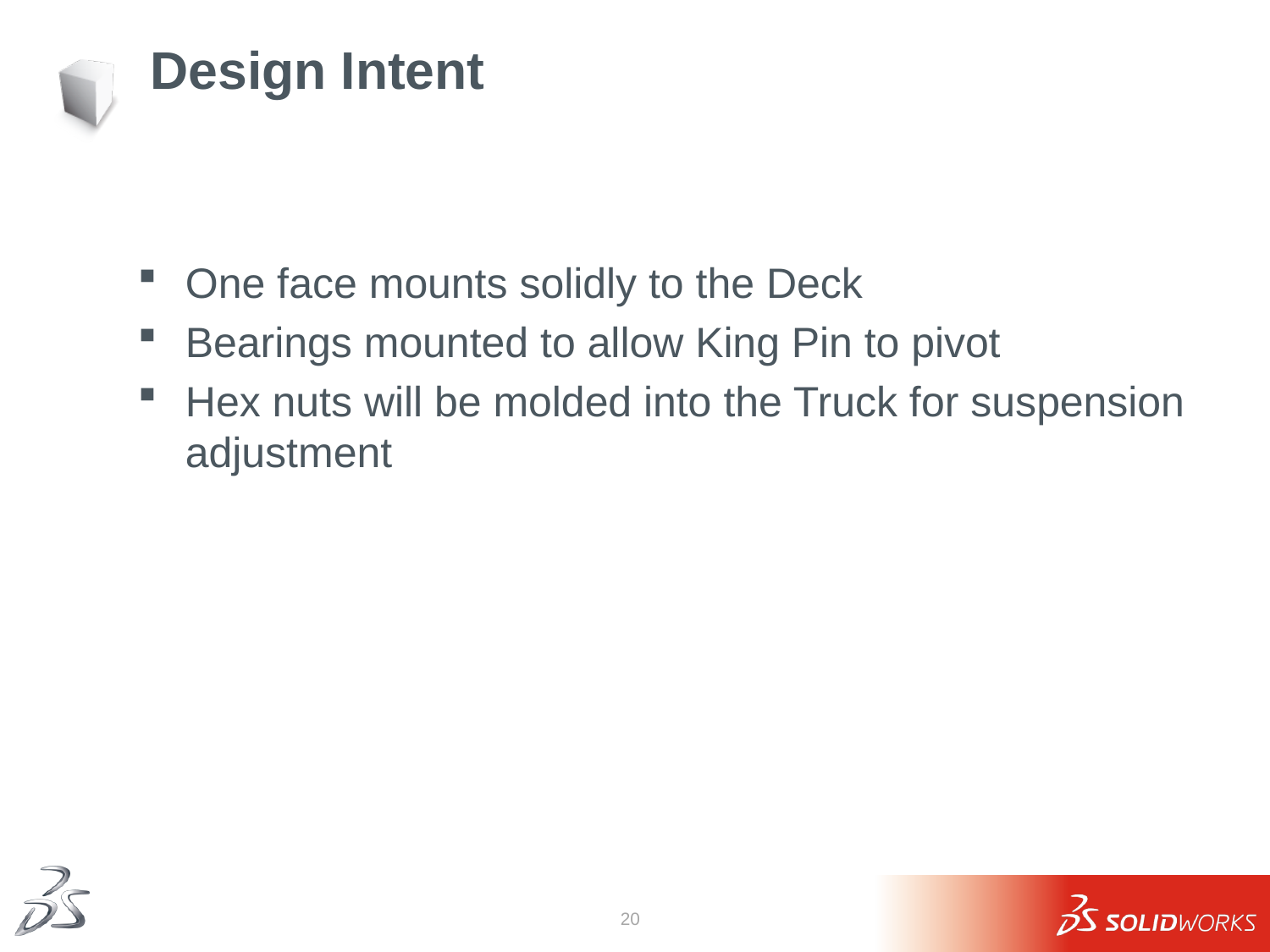

# Design Intent
One face mounts solidly to the Deck
Bearings mounted to allow King Pin to pivot
Hex nuts will be molded into the Truck for suspension adjustment